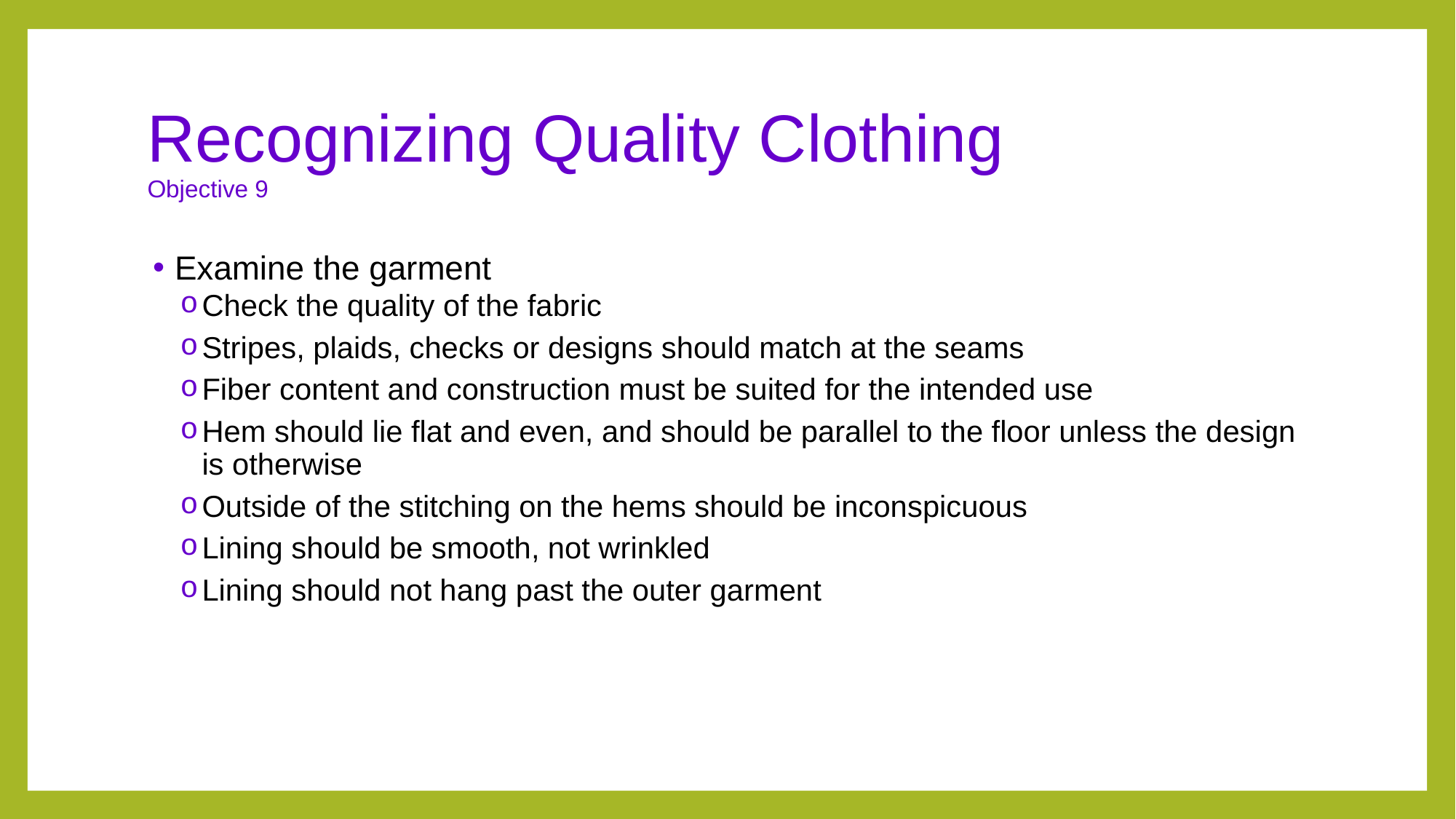

# Recognizing Quality Clothing Objective 9
Examine the garment
Check the quality of the fabric
Stripes, plaids, checks or designs should match at the seams
Fiber content and construction must be suited for the intended use
Hem should lie flat and even, and should be parallel to the floor unless the design is otherwise
Outside of the stitching on the hems should be inconspicuous
Lining should be smooth, not wrinkled
Lining should not hang past the outer garment